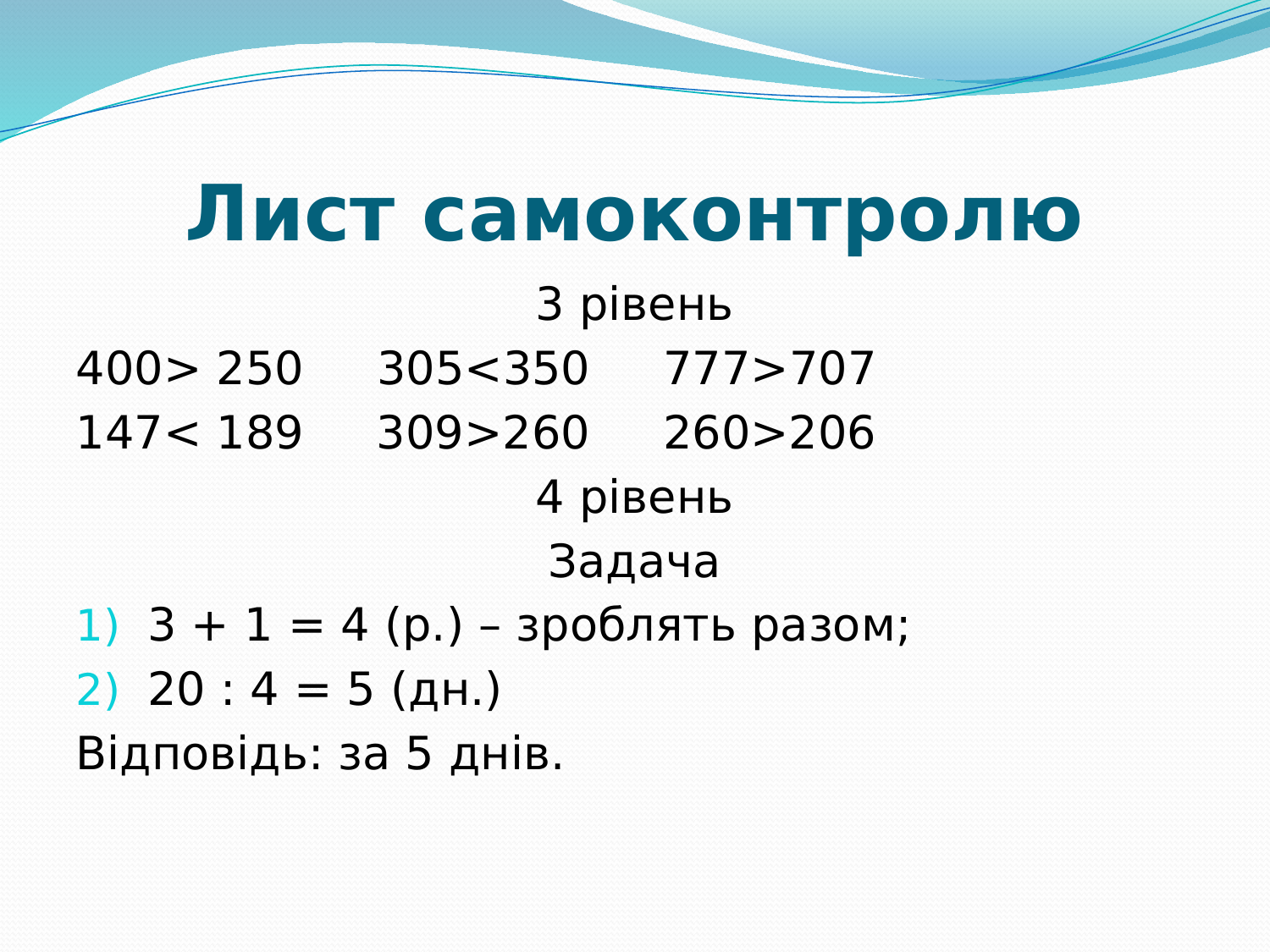

# Лист самоконтролю
3 рівень
400> 250     305<350     777>707
147< 189     309>260     260>206
4 рівень
Задача
3 + 1 = 4 (р.) – зроблять разом;
20 : 4 = 5 (дн.)
Відповідь: за 5 днів.